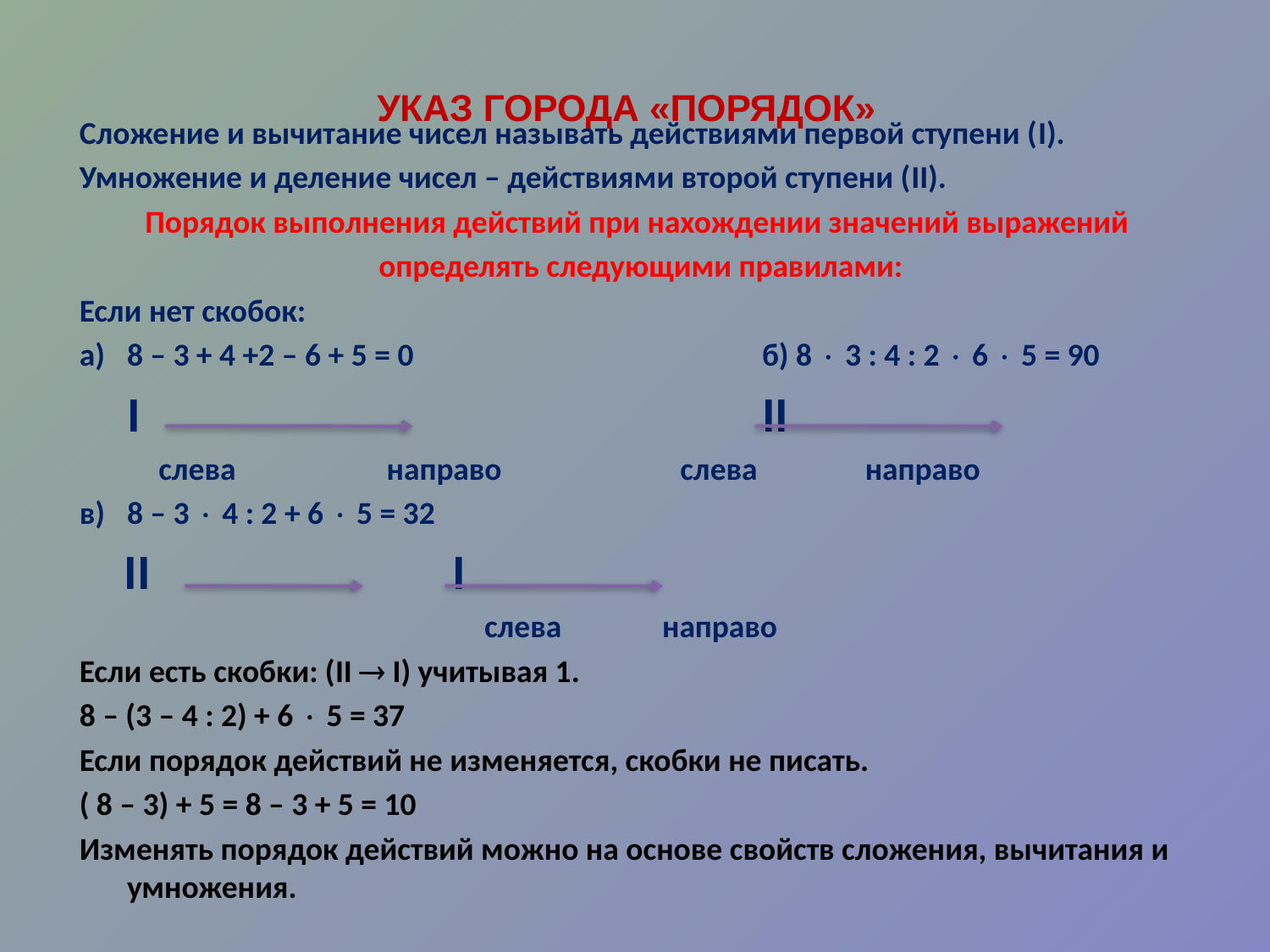

# УКАЗ ГОРОДА «ПОРЯДОК»
Сложение и вычитание чисел называть действиями первой ступени (I).
Умножение и деление чисел – действиями второй ступени (II).
Порядок выполнения действий при нахождении значений выражений
определять следующими правилами:
Если нет скобок:
а)	8 – 3 + 4 +2 – 6 + 5 = 0			б) 8 ⋅ 3 : 4 : 2 ⋅ 6 ⋅ 5 = 90
	I					II
           слева                     направо	                        слева               направо
в)	8 – 3 ⋅ 4 : 2 + 6 ⋅ 5 = 32
    II 		          I
		                                слева              направо
Если есть скобки: (II → I) учитывая 1.
8 – (3 – 4 : 2) + 6 ⋅ 5 = 37
Если порядок действий не изменяется, скобки не писать.
( 8 – 3) + 5 = 8 – 3 + 5 = 10
Изменять порядок действий можно на основе свойств сложения, вычитания и умножения.